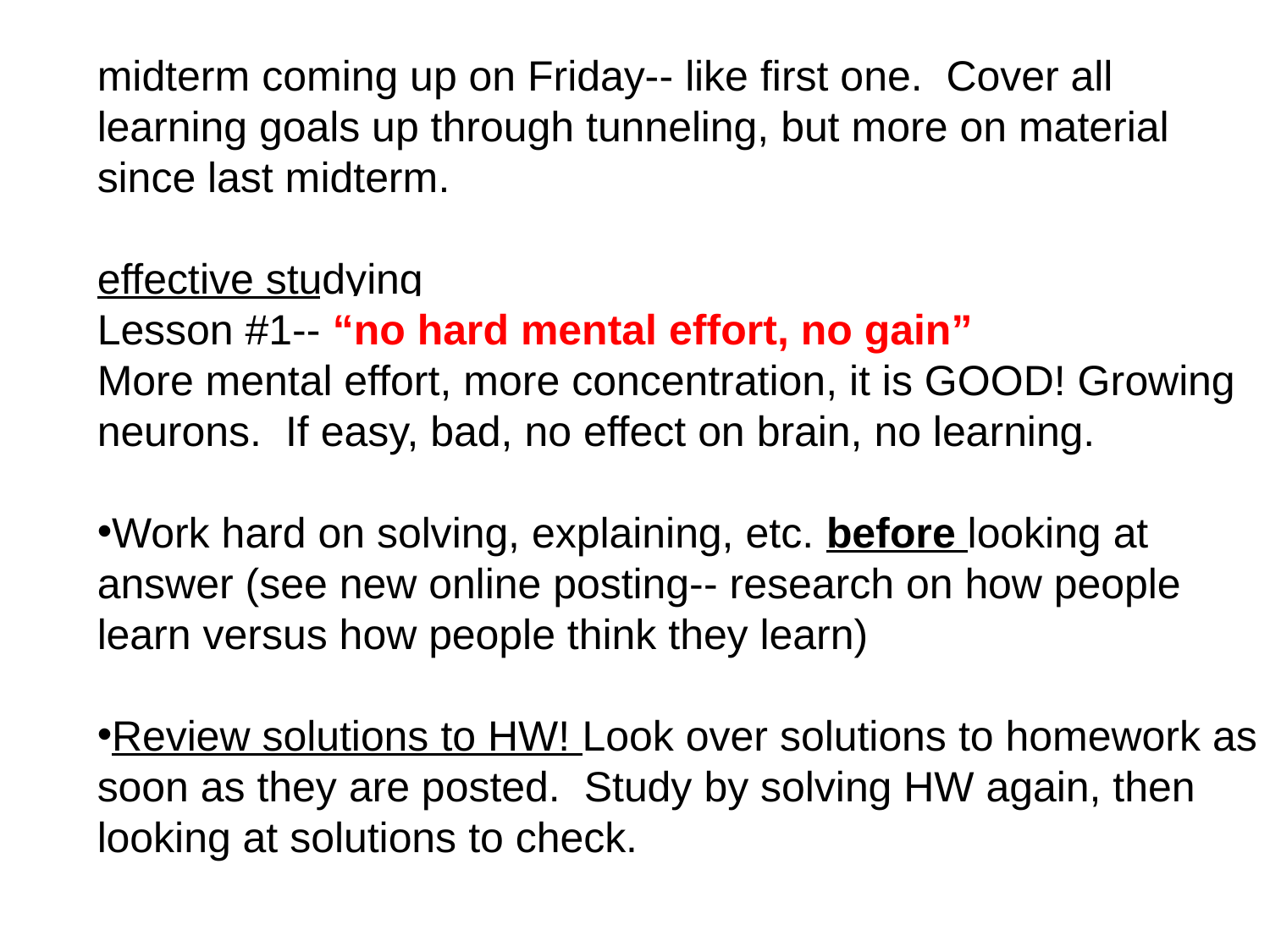

midterm coming up on Friday-- like first one.  Cover all learning goals up through tunneling, but more on material since last midterm.

effective studying
Lesson #1-- “no pain, no gain”
More mental effort, more concentration, it is GOOD! Growing neurons.  If easy, bad, no effect on brain, no learning.

Work hard on solving, explaining, etc. before looking at
answer (see new online posting-- research on how people learn versus how people think they learn)

Review solutions to HW! Look over solutions to homework as soon as they are posted.  Study by solving HW again, then looking at solutions to check.

“no hard mental effort, no gain”